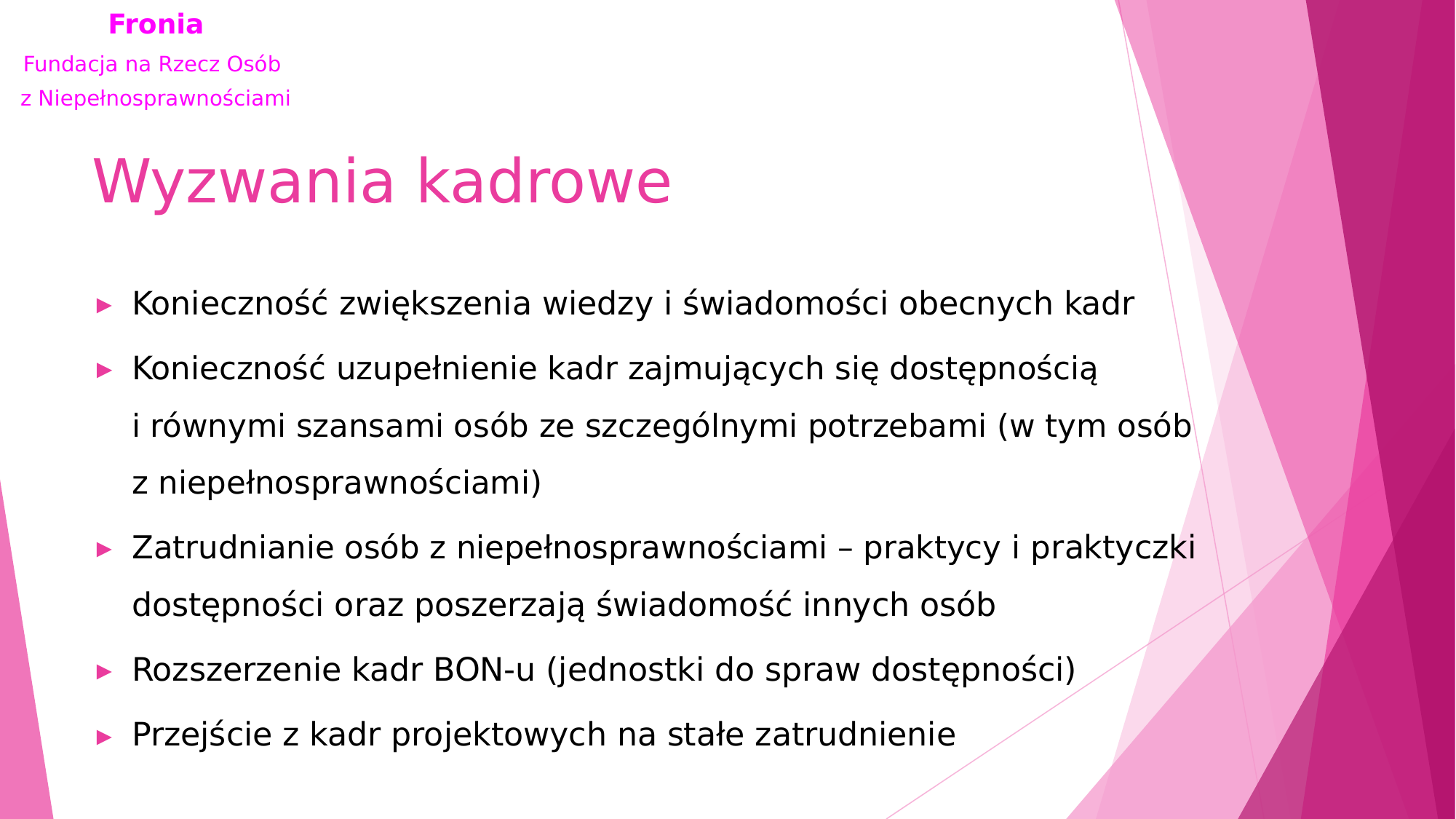

# Wyzwania kadrowe
Konieczność zwiększenia wiedzy i świadomości obecnych kadr
Konieczność uzupełnienie kadr zajmujących się dostępnością i równymi szansami osób ze szczególnymi potrzebami (w tym osób z niepełnosprawnościami)
Zatrudnianie osób z niepełnosprawnościami – praktycy i praktyczki dostępności oraz poszerzają świadomość innych osób
Rozszerzenie kadr BON-u (jednostki do spraw dostępności)
Przejście z kadr projektowych na stałe zatrudnienie